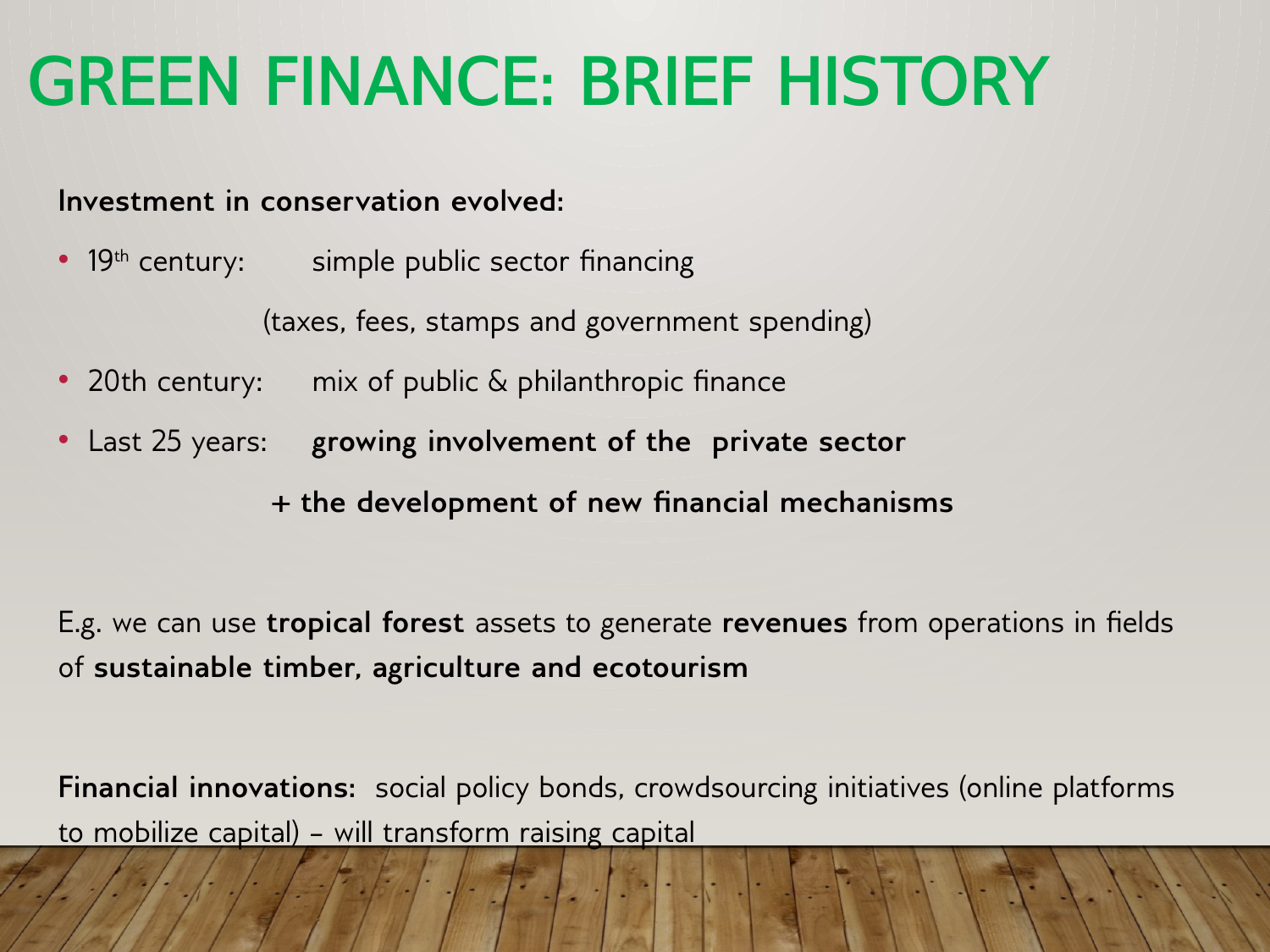

Green Finance: Brief History
Investment in conservation evolved:
19th century: 	simple public sector financing
		          (taxes, fees, stamps and government spending)
20th century: 	mix of public & philanthropic finance
Last 25 years:  	growing involvement of the  private sector
		          + the development of new financial mechanisms

E.g. we can use tropical forest assets to generate revenues from operations in fields of sustainable timber, agriculture and ecotourism

Financial innovations:  social policy bonds, crowdsourcing initiatives (online platforms to mobilize capital) – will transform raising capital